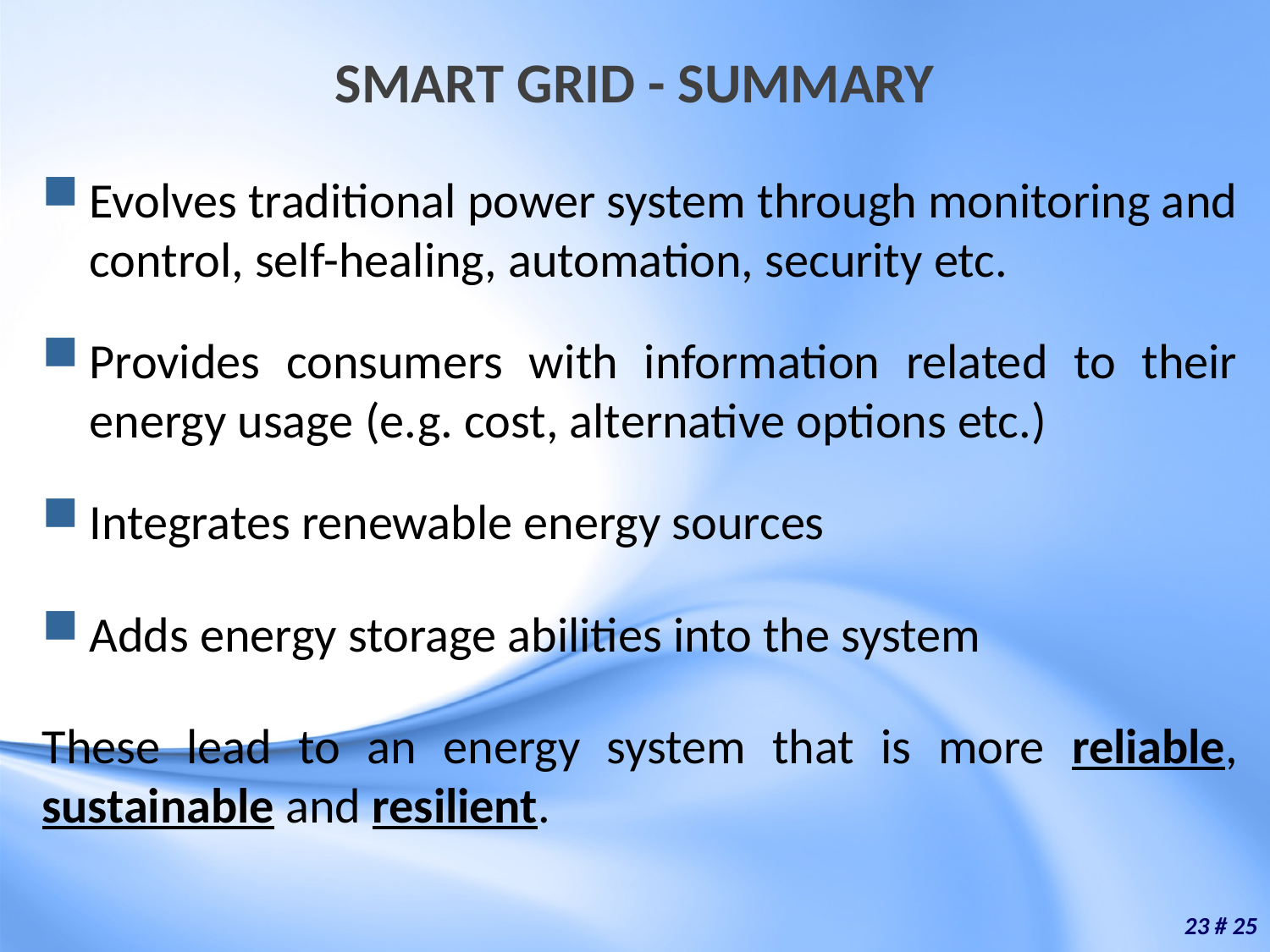

# SMART GRID - SUMMARY
Evolves traditional power system through monitoring and control, self-healing, automation, security etc.
Provides consumers with information related to their energy usage (e.g. cost, alternative options etc.)
Integrates renewable energy sources
Adds energy storage abilities into the system
These lead to an energy system that is more reliable, sustainable and resilient.
23 # 25